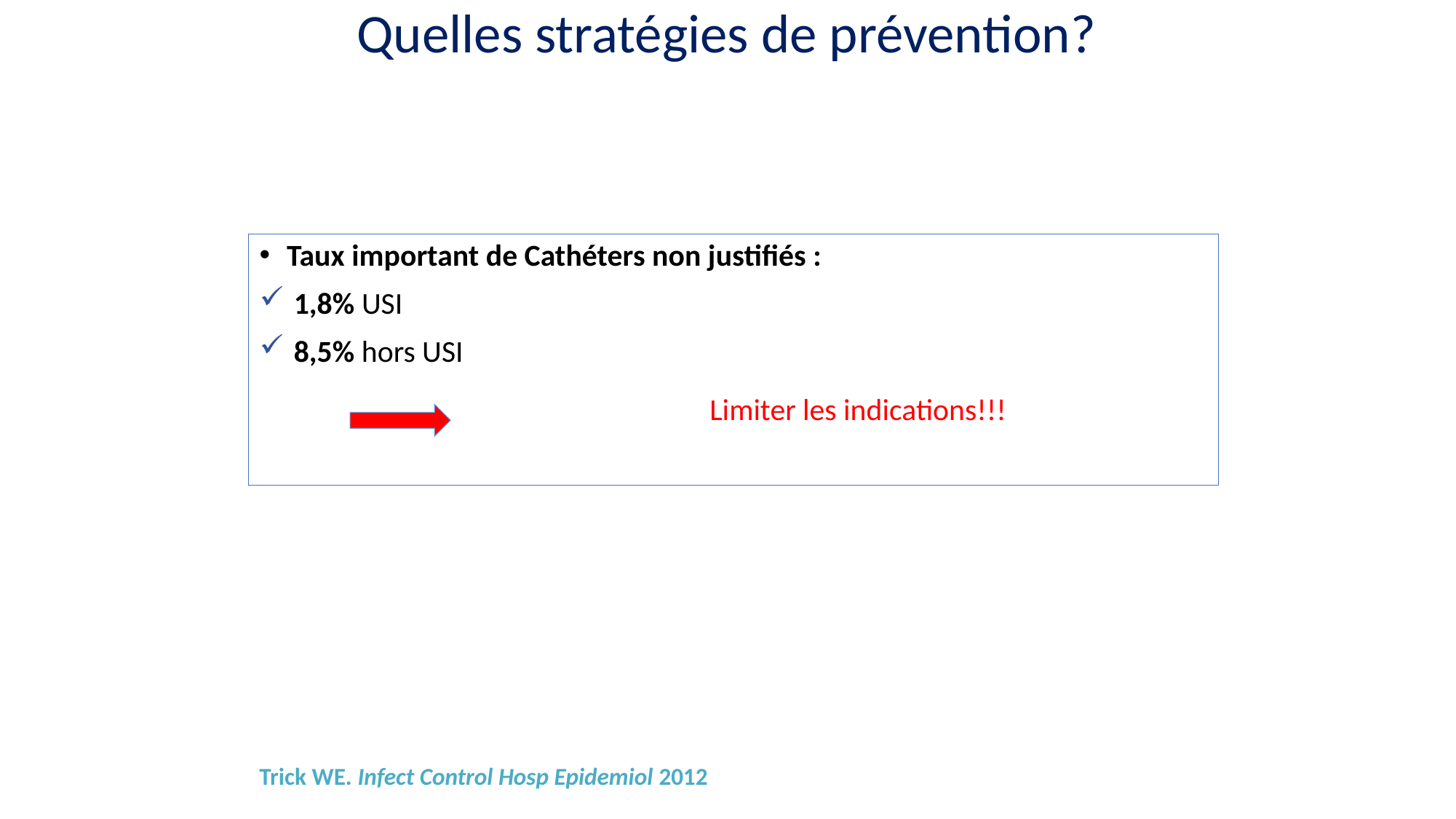

Quelles stratégies de prévention?
Taux important de Cathéters non justifiés :
 1,8% USI
 8,5% hors USI
				Limiter les indications!!!

Trick WE. Infect Control Hosp Epidemiol 2012